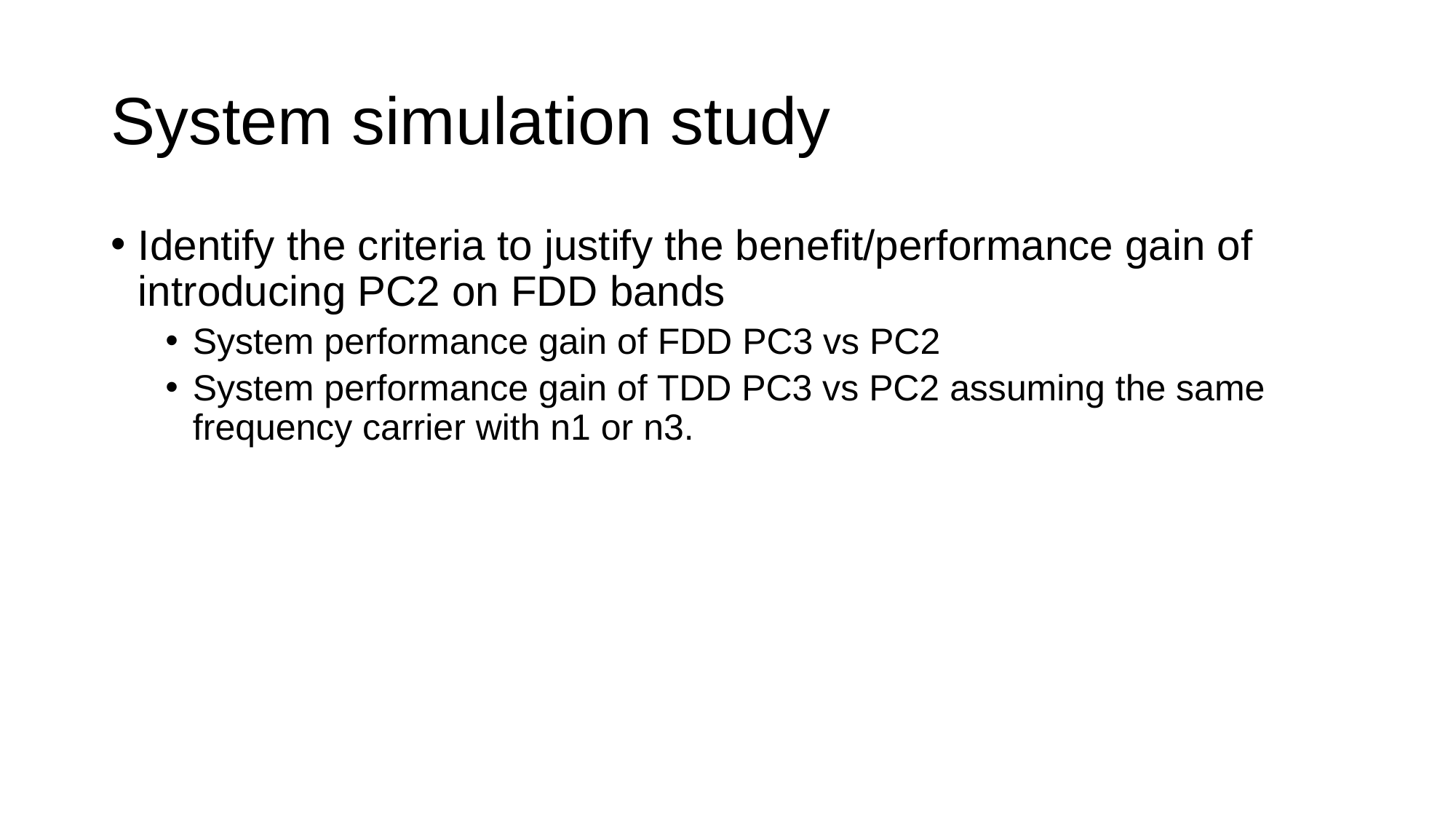

# System simulation study
Identify the criteria to justify the benefit/performance gain of introducing PC2 on FDD bands
System performance gain of FDD PC3 vs PC2
System performance gain of TDD PC3 vs PC2 assuming the same frequency carrier with n1 or n3.